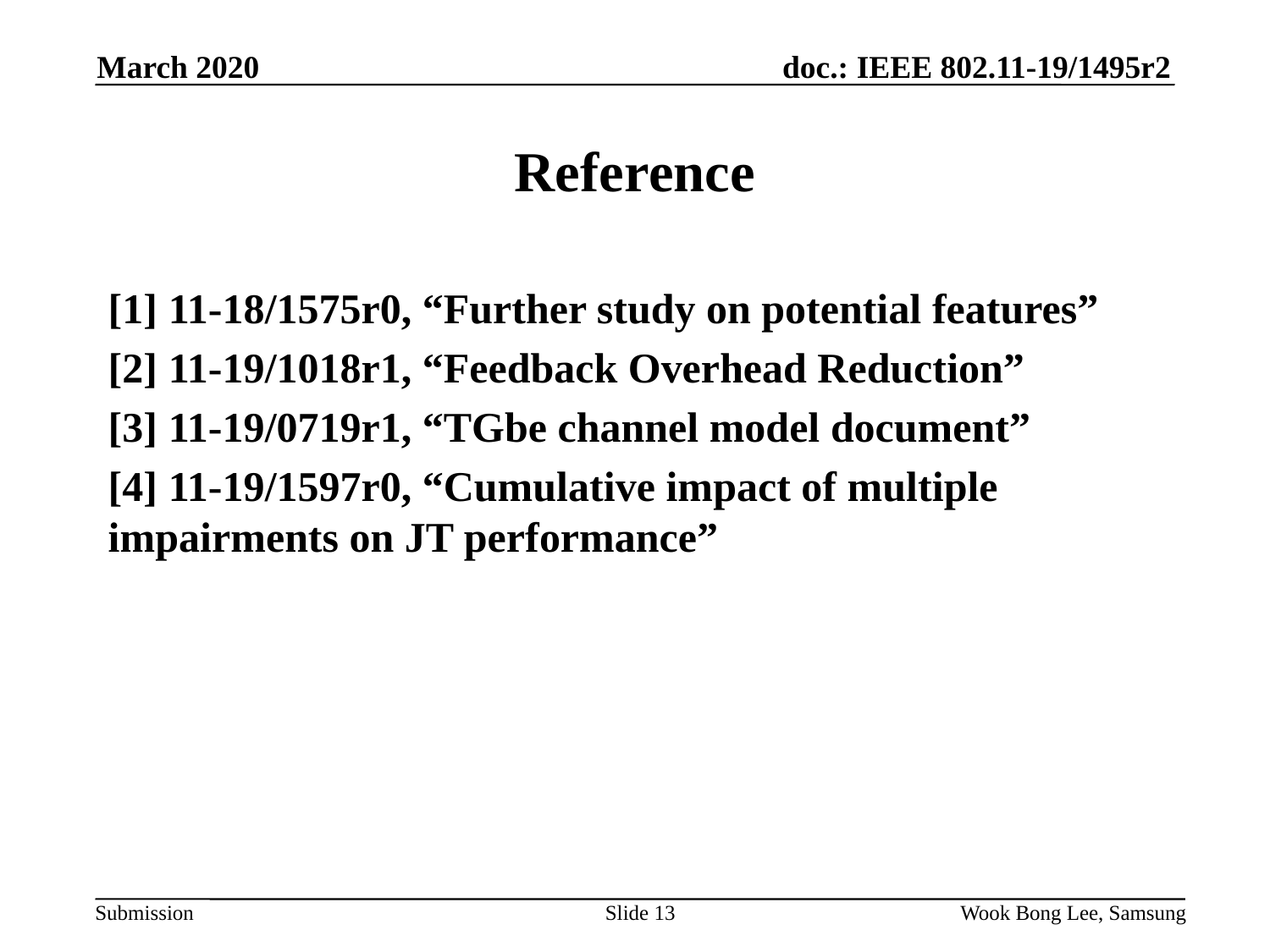

March 2020
# Reference
[1] 11-18/1575r0, “Further study on potential features”
[2] 11-19/1018r1, “Feedback Overhead Reduction”
[3] 11-19/0719r1, “TGbe channel model document”
[4] 11-19/1597r0, “Cumulative impact of multiple impairments on JT performance”

Slide 13
Wook Bong Lee, Samsung